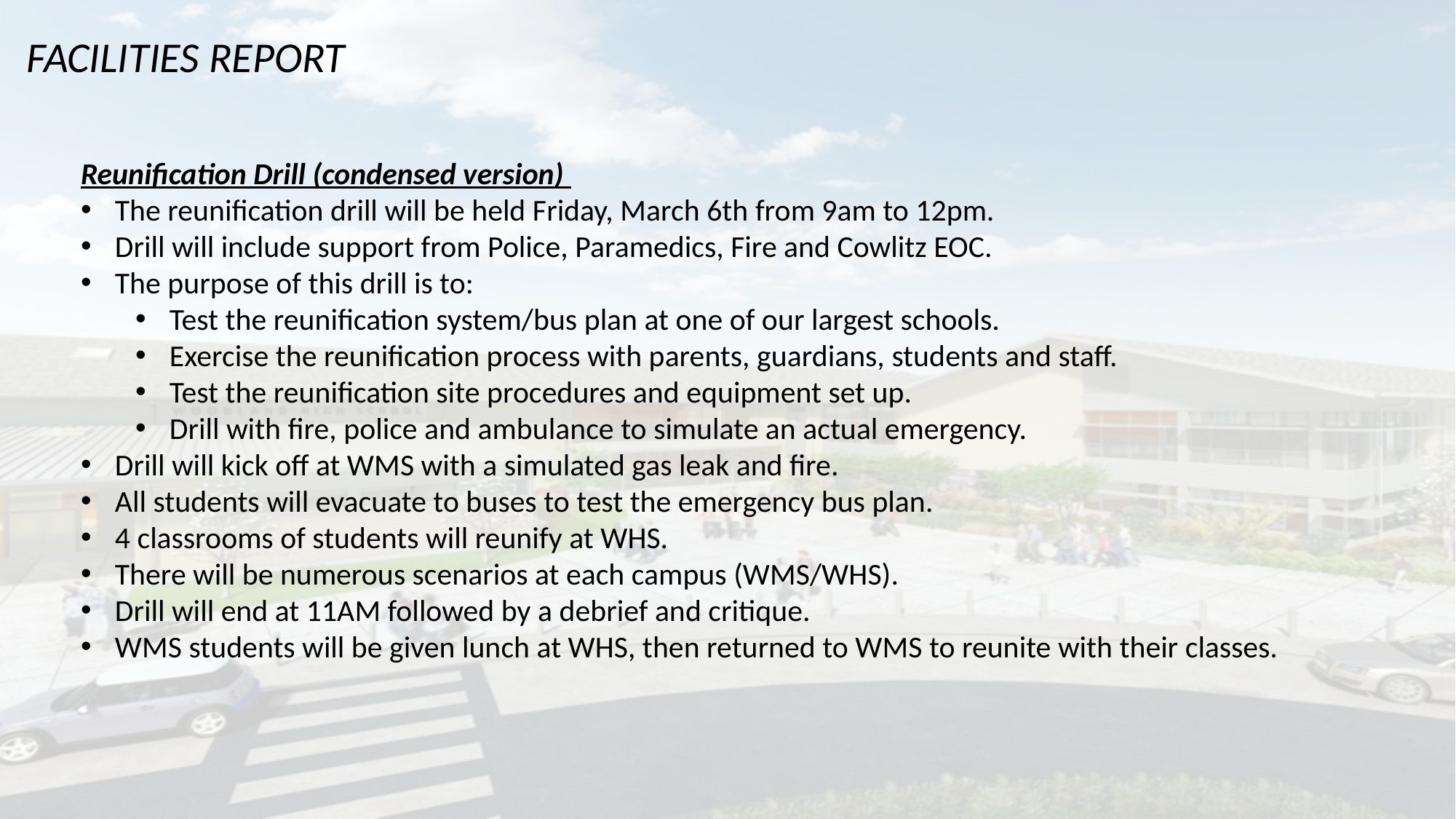

FACILITIES REPORT

Reunification Drill (condensed version)
The reunification drill will be held Friday, March 6th from 9am to 12pm.
Drill will include support from Police, Paramedics, Fire and Cowlitz EOC.
The purpose of this drill is to:
Test the reunification system/bus plan at one of our largest schools.
Exercise the reunification process with parents, guardians, students and staff.
Test the reunification site procedures and equipment set up.
Drill with fire, police and ambulance to simulate an actual emergency.
Drill will kick off at WMS with a simulated gas leak and fire.
All students will evacuate to buses to test the emergency bus plan.
4 classrooms of students will reunify at WHS.
There will be numerous scenarios at each campus (WMS/WHS).
Drill will end at 11AM followed by a debrief and critique.
WMS students will be given lunch at WHS, then returned to WMS to reunite with their classes.